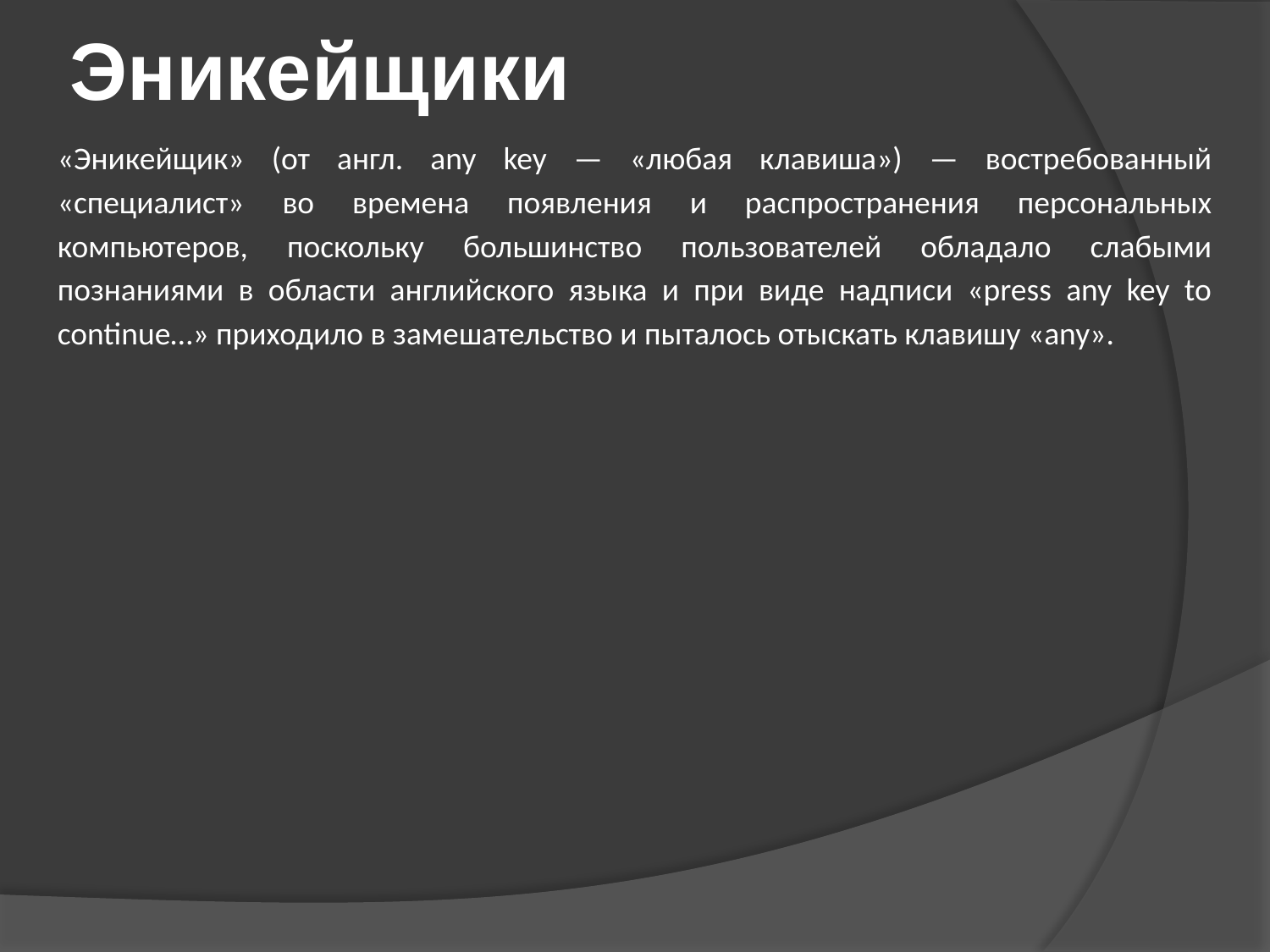

# Эникейщики
«Эникейщик» (от англ. any key — «любая клавиша») — востребованный «специалист» во времена появления и распространения персональных компьютеров, поскольку большинство пользователей обладало слабыми познаниями в области английского языка и при виде надписи «press any key to continue…» приходило в замешательство и пыталось отыскать клавишу «any».